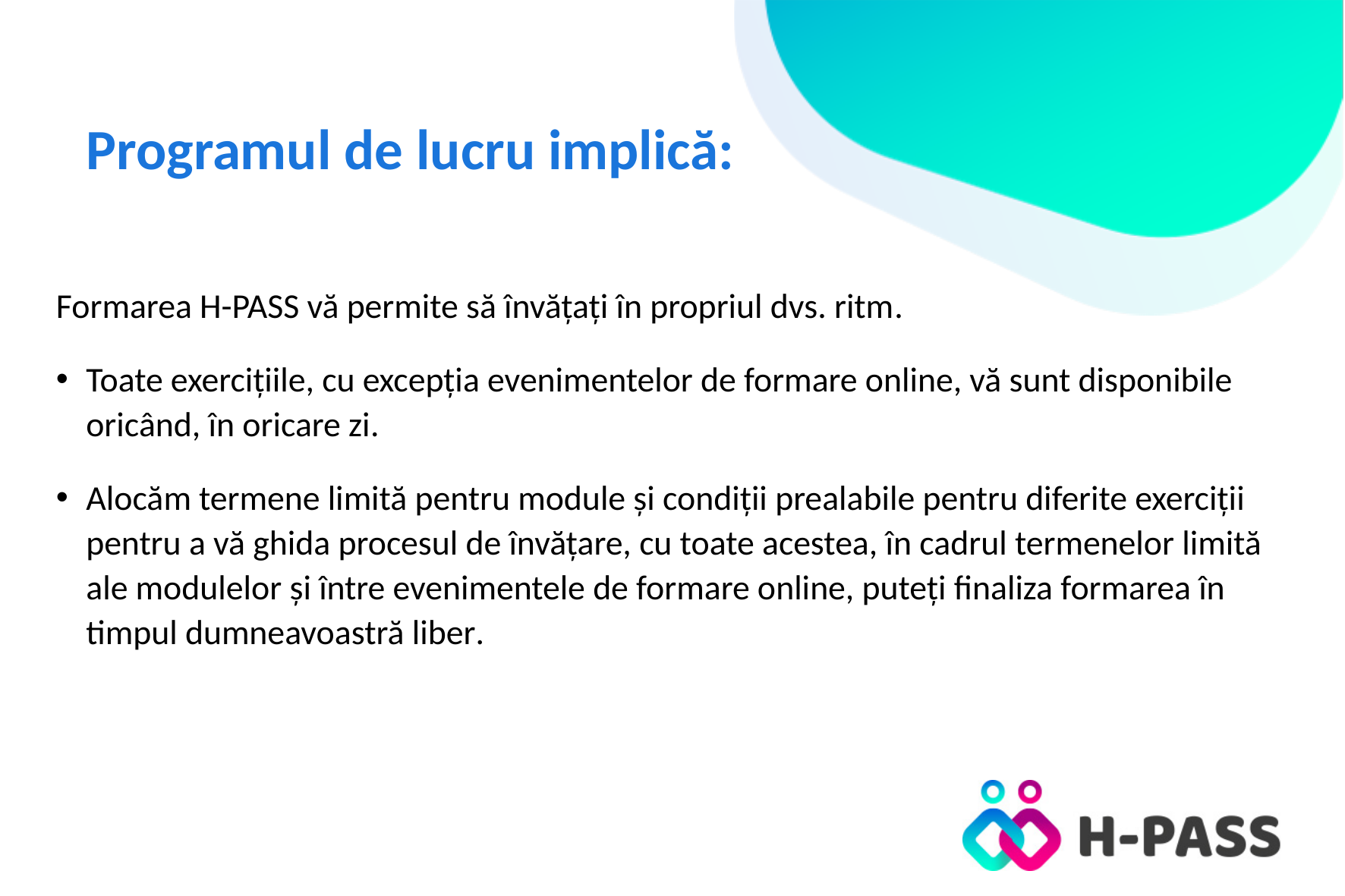

# Programul de lucru implică:
Formarea H-PASS vă permite să învățați în propriul dvs. ritm.
Toate exercițiile, cu excepția evenimentelor de formare online, vă sunt disponibile oricând, în oricare zi.
Alocăm termene limită pentru module și condiții prealabile pentru diferite exerciții pentru a vă ghida procesul de învățare, cu toate acestea, în cadrul termenelor limită ale modulelor și între evenimentele de formare online, puteți finaliza formarea în timpul dumneavoastră liber.